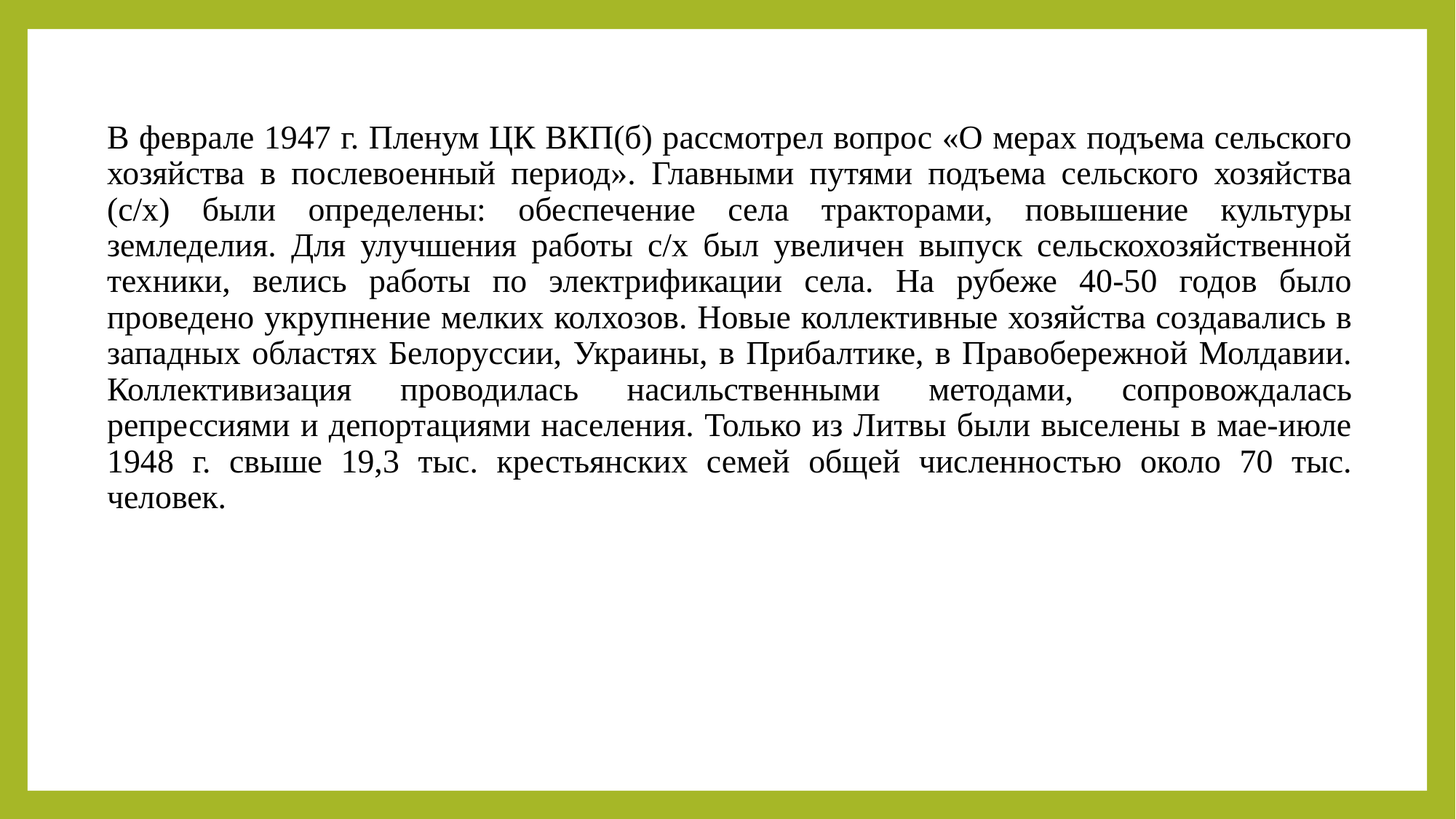

В феврале 1947 г. Пленум ЦК ВКП(б) рассмотрел вопрос «О мерах подъема сельского хозяйства в послевоенный период». Главными путями подъема сельского хозяйства (с/х) были определены: обеспечение села тракторами, повышение культуры земледелия. Для улучшения работы с/х был увеличен выпуск сельскохозяйственной техники, велись работы по электрификации села. На рубеже 40-50 годов было проведено укрупнение мелких колхозов. Новые коллективные хозяйства создавались в западных областях Белоруссии, Украины, в Прибалтике, в Правобережной Молдавии. Коллективизация проводилась насильственными методами, сопровождалась репрессиями и депортациями населения. Только из Литвы были выселены в мае-июле 1948 г. свыше 19,3 тыс. крестьянских семей общей численностью около 70 тыс. человек.